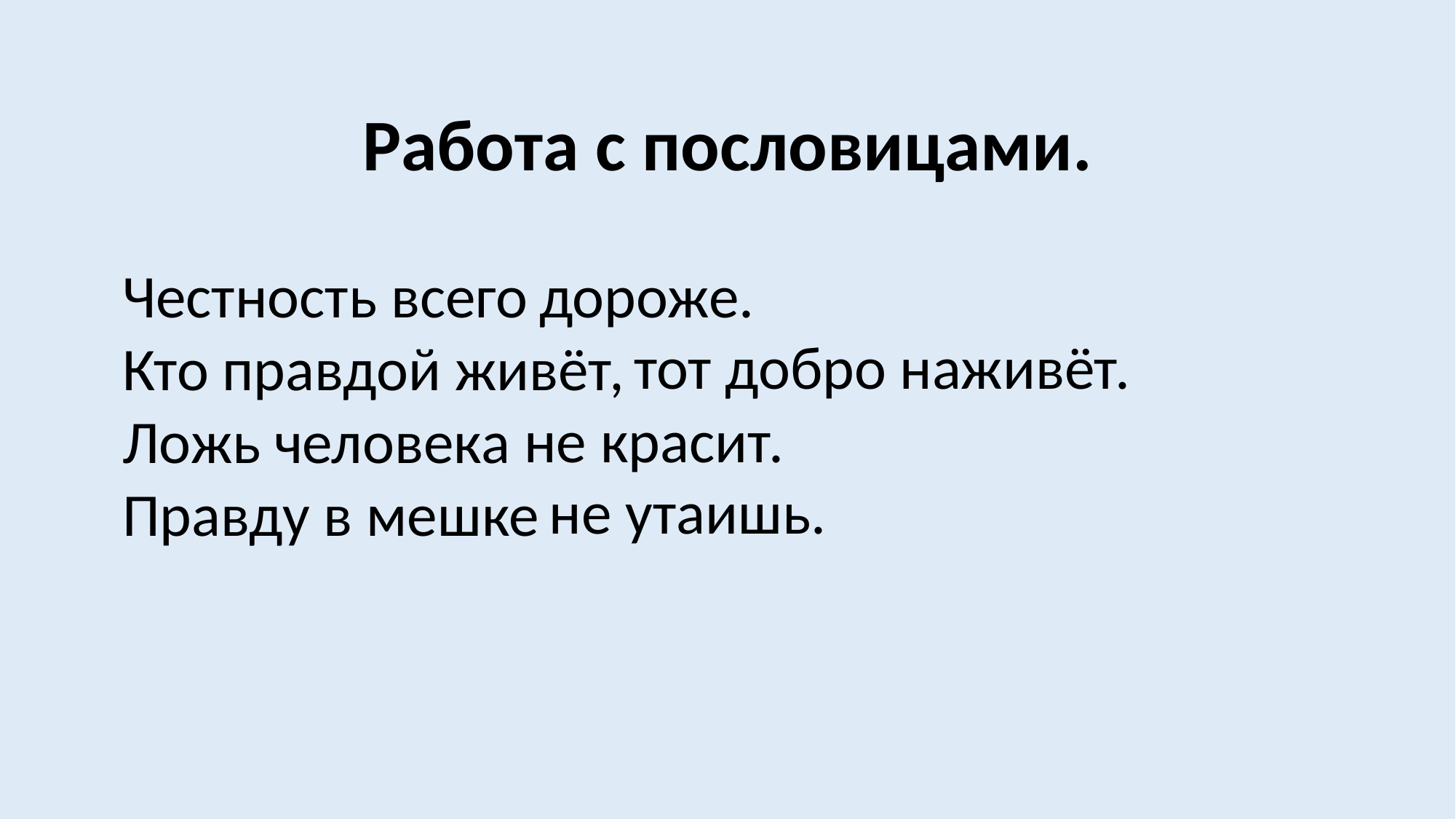

Работа с пословицами.
дороже.
Честность всего
Кто правдой живёт,
Ложь человека
Правду в мешке

тот добро наживёт.​
 не красит.​
не утаишь.​